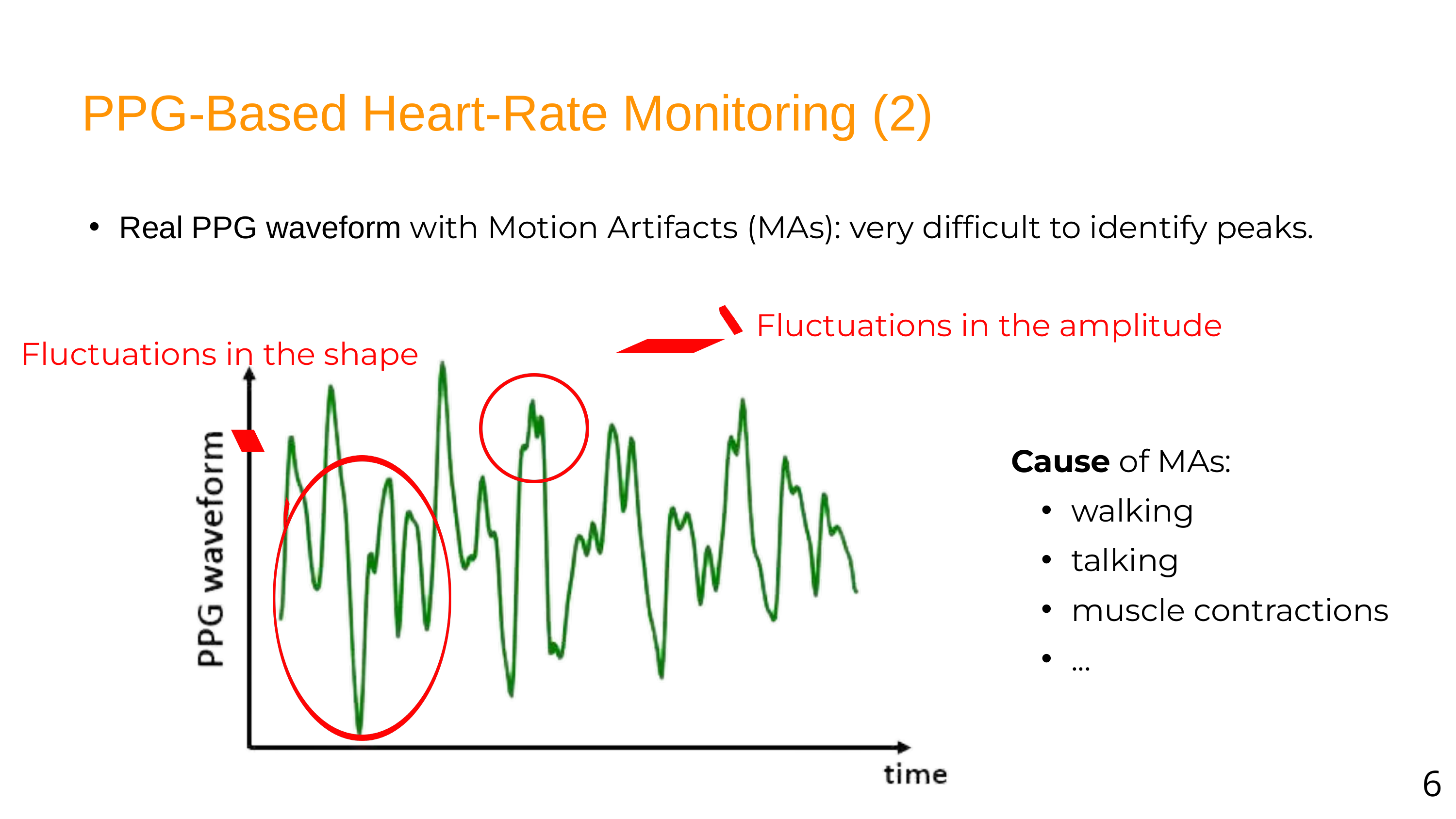

PPG-Based Heart-Rate Monitoring (2)
Real PPG waveform with Motion Artifacts (MAs): very difficult to identify peaks.
Fluctuations in the amplitude
Fluctuations in the shape

Cause of MAs:
walking
talking
muscle contractions
...

6